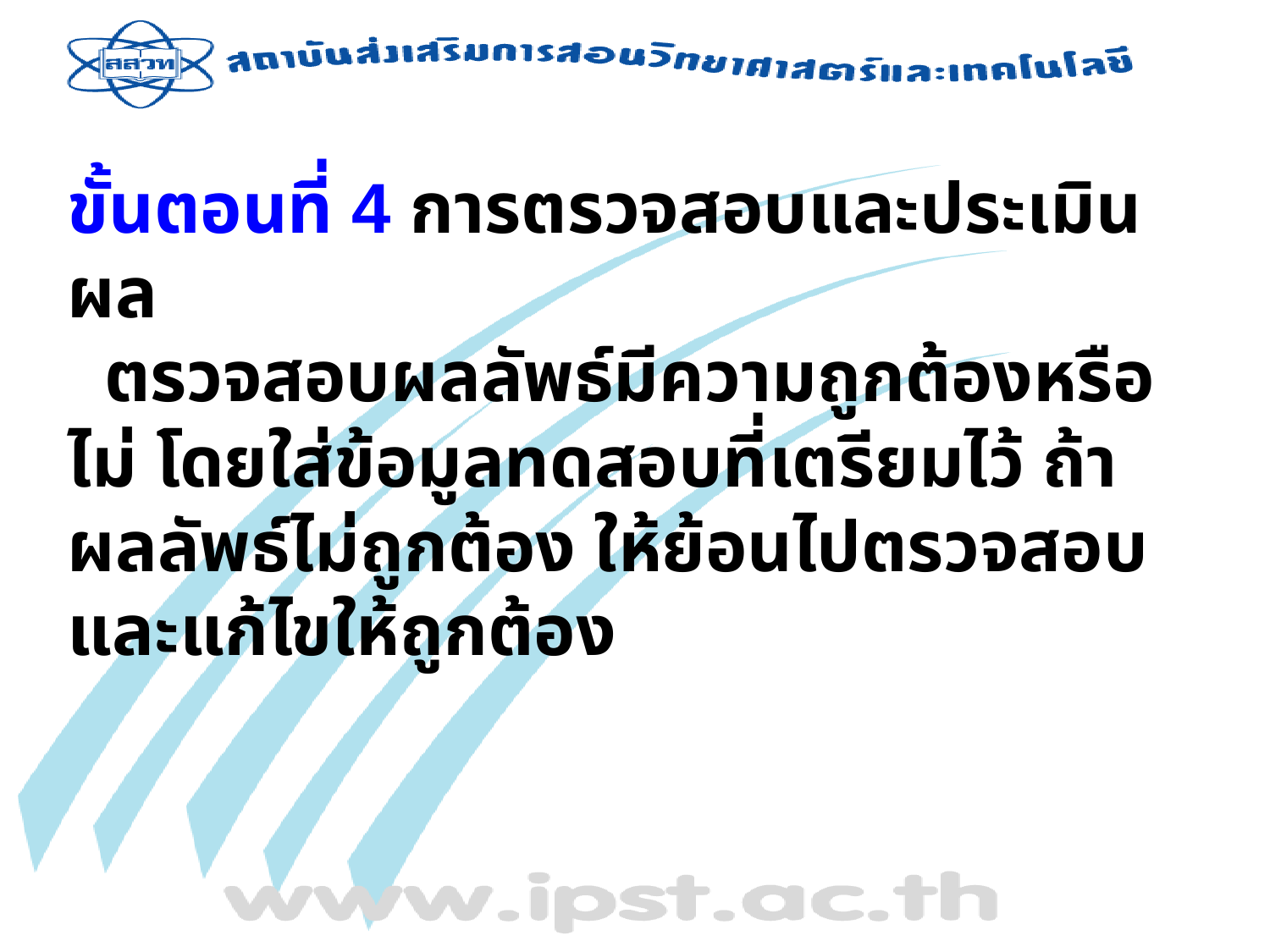

ขั้นตอนที่ 4 การตรวจสอบและประเมินผล
  ตรวจสอบผลลัพธ์มีความถูกต้องหรือไม่ โดยใส่ข้อมูลทดสอบที่เตรียมไว้ ถ้าผลลัพธ์ไม่ถูกต้อง ให้ย้อนไปตรวจสอบและแก้ไขให้ถูกต้อง